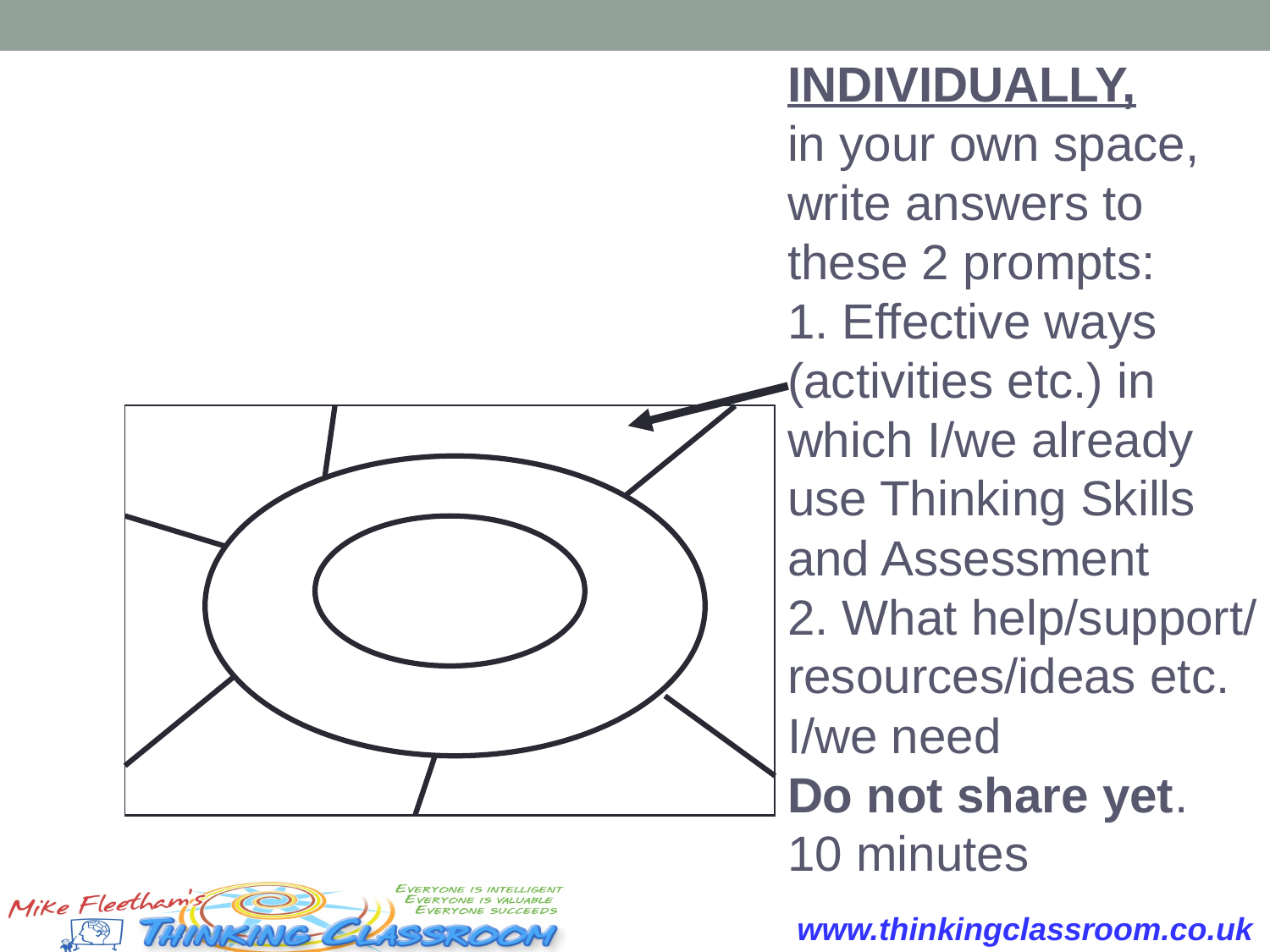

INDIVIDUALLY,
in your own space, write answers to these 2 prompts:
1. Effective ways (activities etc.) in which I/we already use Thinking Skills and Assessment
2. What help/support/ resources/ideas etc. I/we need
Do not share yet.
10 minutes